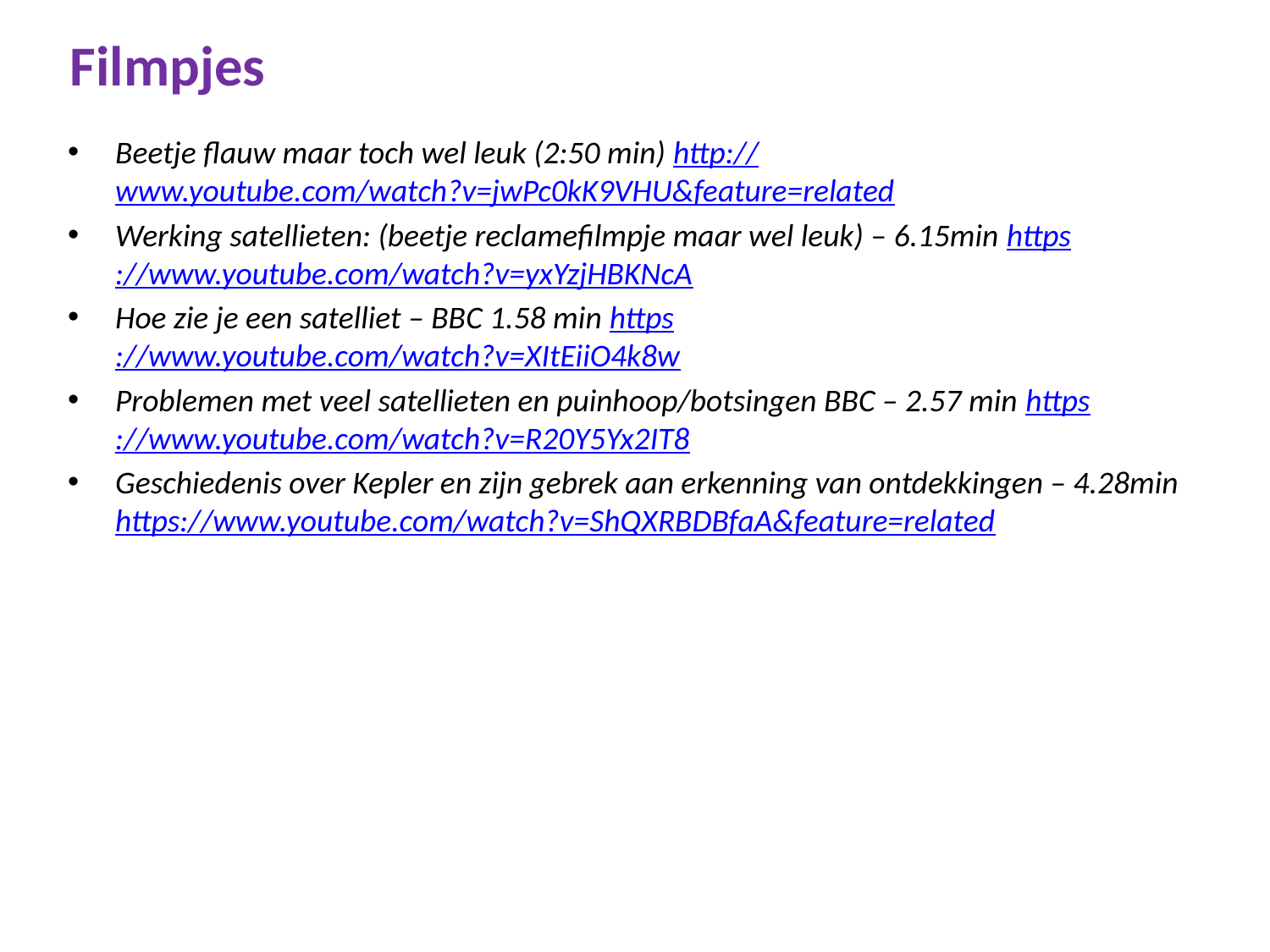

# Filmpjes
Beetje flauw maar toch wel leuk (2:50 min) http://www.youtube.com/watch?v=jwPc0kK9VHU&feature=related
Werking satellieten: (beetje reclamefilmpje maar wel leuk) – 6.15min https://www.youtube.com/watch?v=yxYzjHBKNcA
Hoe zie je een satelliet – BBC 1.58 min https://www.youtube.com/watch?v=XItEiiO4k8w
Problemen met veel satellieten en puinhoop/botsingen BBC – 2.57 min https://www.youtube.com/watch?v=R20Y5Yx2IT8
Geschiedenis over Kepler en zijn gebrek aan erkenning van ontdekkingen – 4.28min https://www.youtube.com/watch?v=ShQXRBDBfaA&feature=related